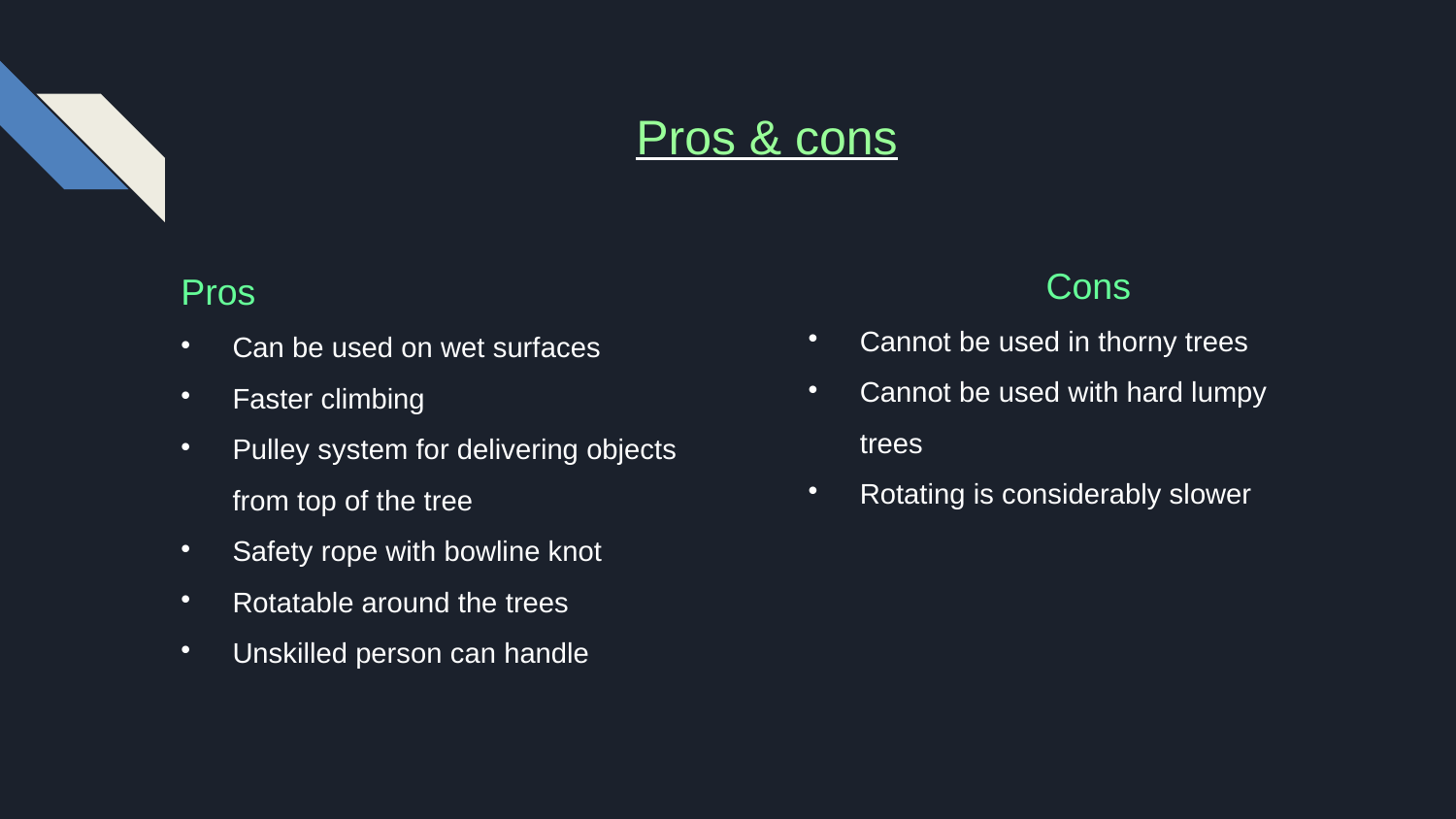

Pros & cons
   Cons
Cannot be used in thorny trees
Cannot be used with hard lumpy trees
Rotating is considerably slower

Pros
Can be used on wet surfaces
Faster climbing
Pulley system for delivering objects from top of the tree
Safety rope with bowline knot
Rotatable around the trees
Unskilled person can handle